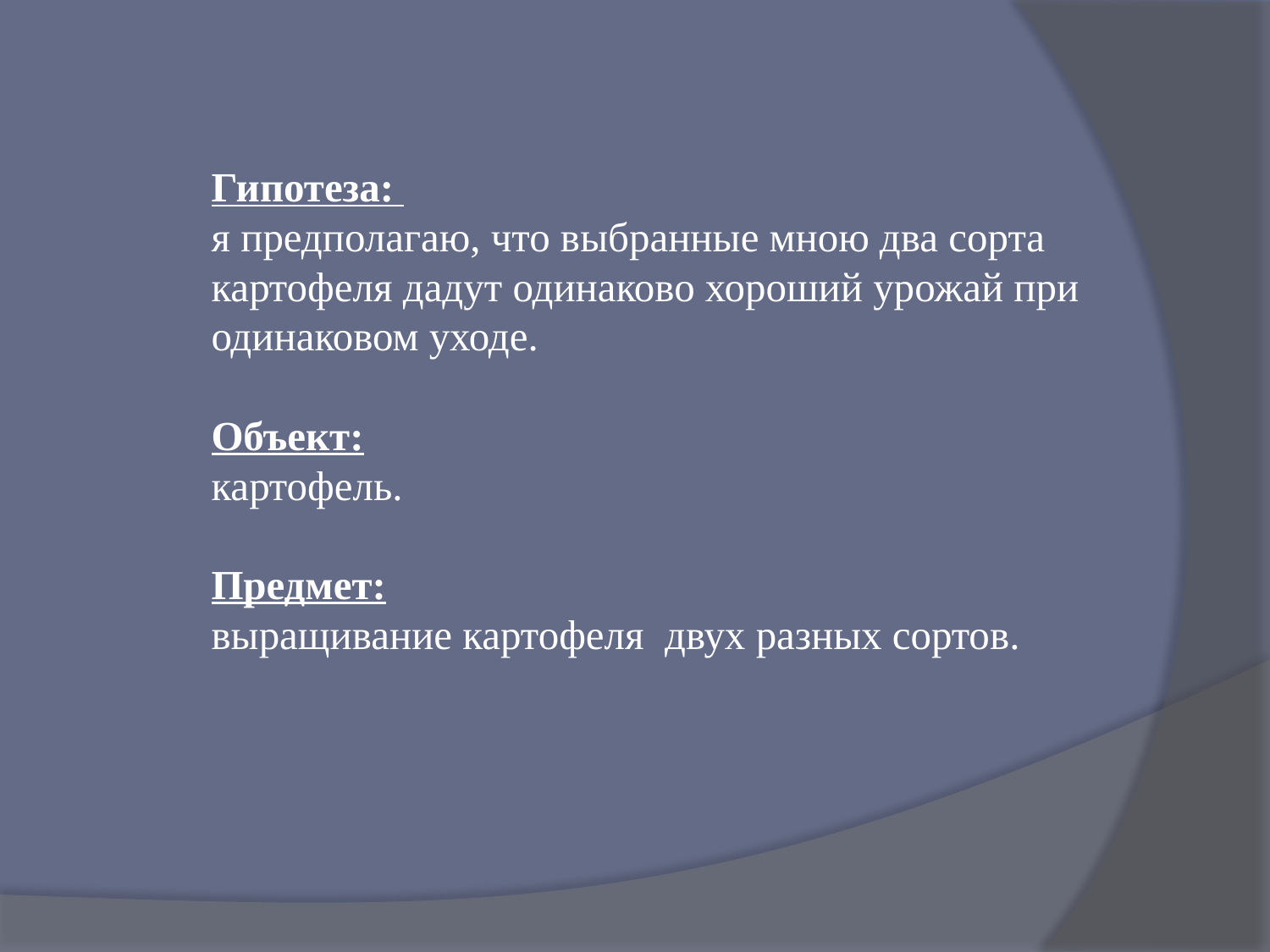

# Гипотеза: я предполагаю, что выбранные мною два сорта картофеля дадут одинаково хороший урожай при одинаковом уходе. Объект: картофель. Предмет: выращивание картофеля  двух разных сортов.